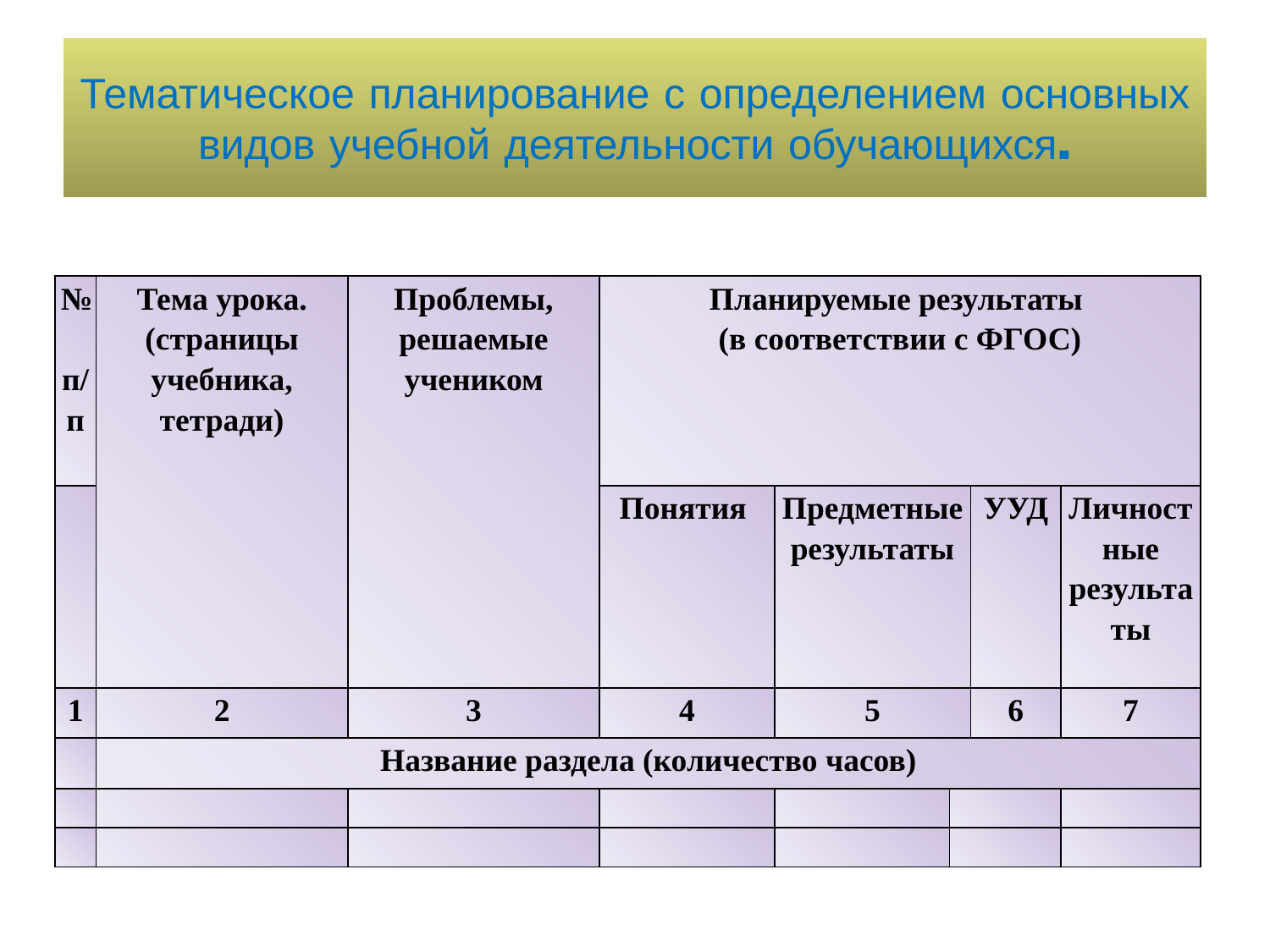

# Тематическое планирование с определением основных видов учебной деятельности обучающихся.
| № п/п | Тема урока. (страницы учебника, тетради) | Проблемы, решаемые учеником | Планируемые результаты (в соответствии с ФГОС) |  |  |  |  |
| --- | --- | --- | --- | --- | --- | --- | --- |
|  |  |  | Понятия | Предметные результаты |  | УУД | Личностные результаты |
| 1 | 2 | 3 | 4 | 5 |  | 6 | 7 |
|  | Название раздела (количество часов) |  |  |  |  |  |  |
|  |  |  |  |  |  |  |  |
|  |  |  |  |  |  |  |  |